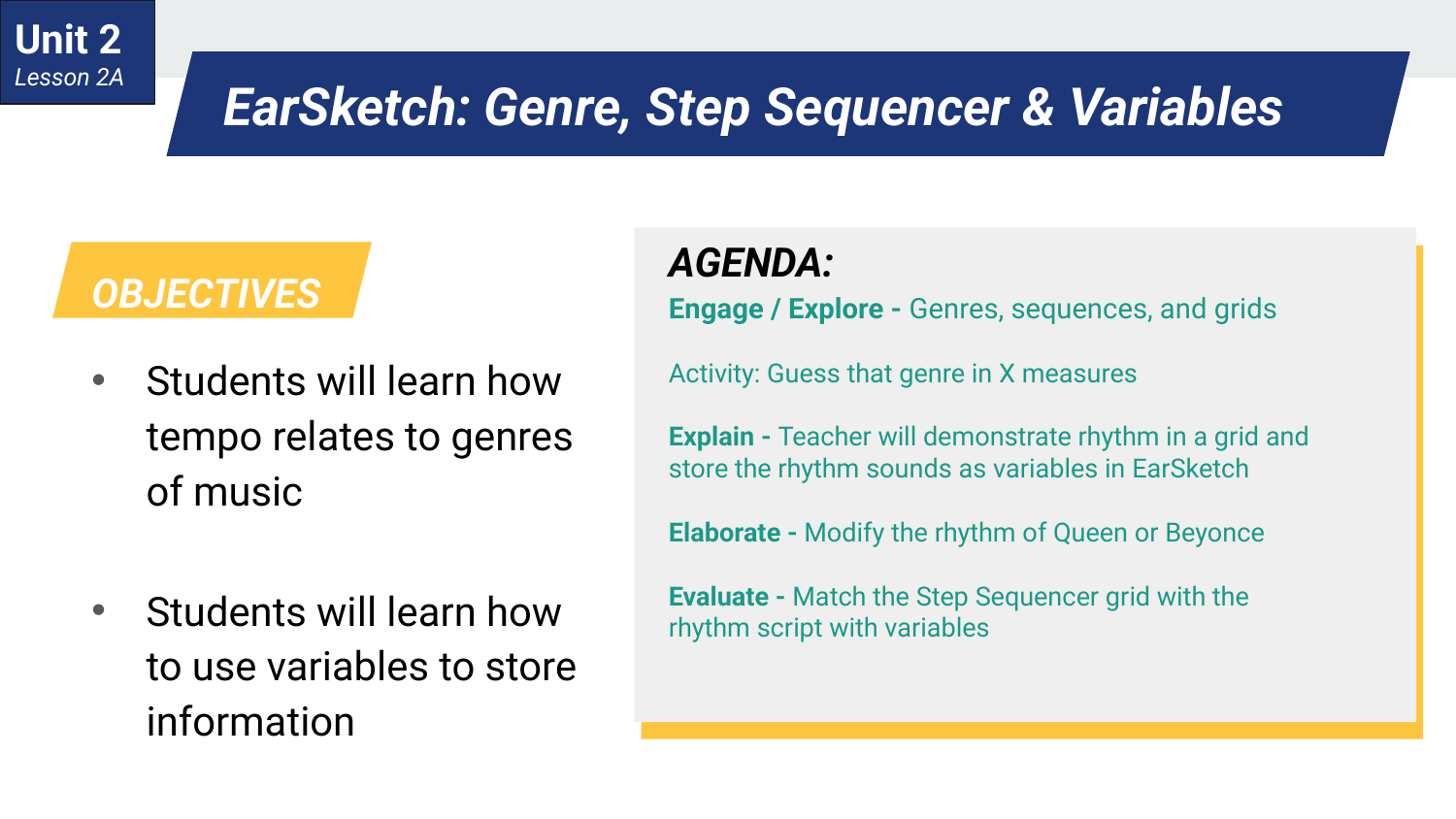

Unit 2
Lesson 2A

# EarSketch: Genre, Step Sequencer & Variables
AGENDA:
Engage / Explore - Genres, sequences, and grids
Activity: Guess that genre in X measures
Explain - Teacher will demonstrate rhythm in a grid and store the rhythm sounds as variables in EarSketch
Elaborate - Modify the rhythm of Queen or Beyonce
Evaluate - Match the Step Sequencer grid with the rhythm script with variables

OBJECTIVES
Students will learn how tempo relates to genres of music
Students will learn how to use variables to store information